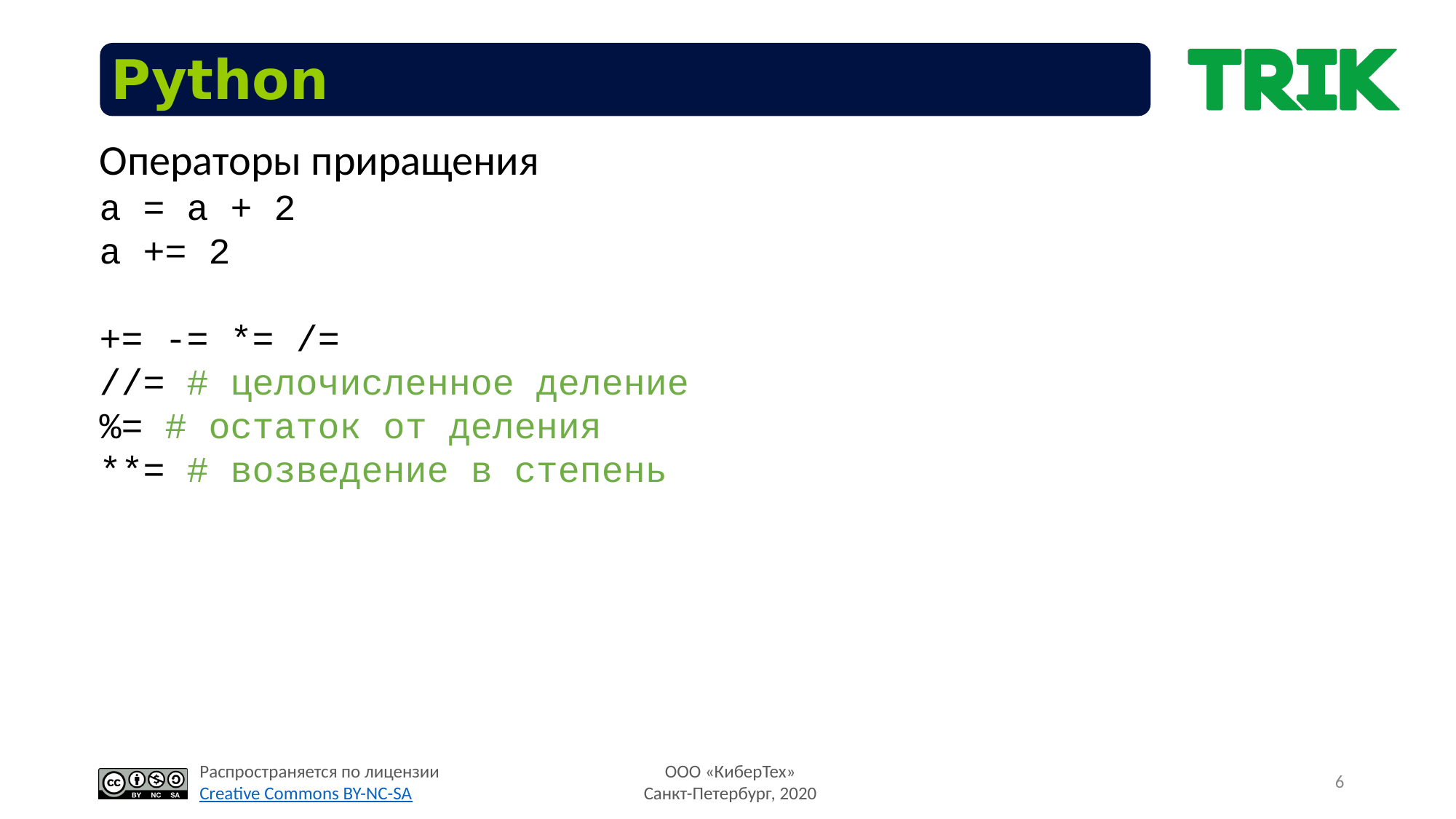

# Python
Операторы приращения
a = a + 2
a += 2
+= -= *= /=
//= # целочисленное деление
%= # остаток от деления
**= # возведение в степень
6